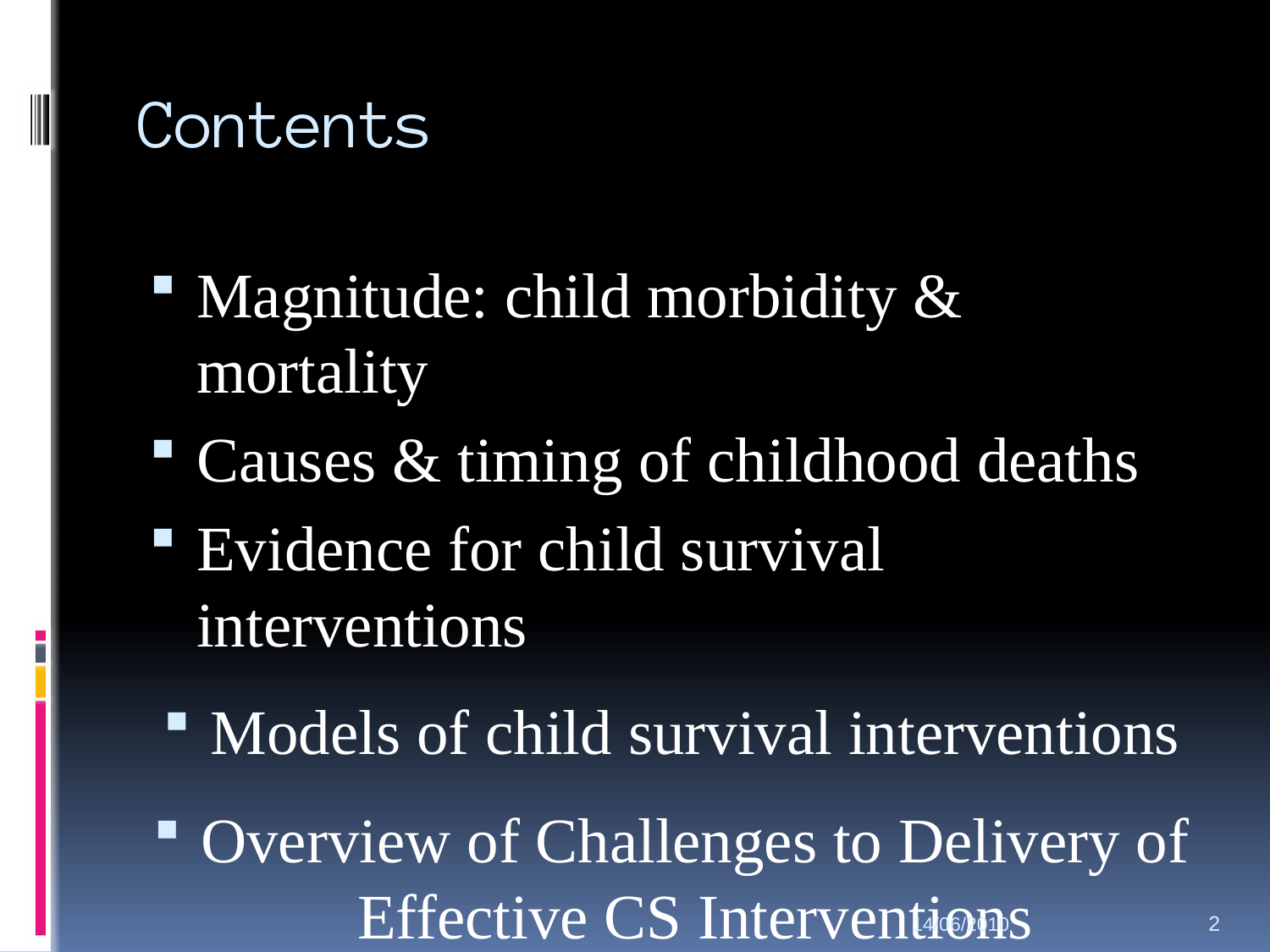

# Contents
Magnitude: child morbidity & mortality
Causes & timing of childhood deaths
Evidence for child survival interventions
Models of child survival interventions
Overview of Challenges to Delivery of Effective CS Interventions

14/06/2010
2